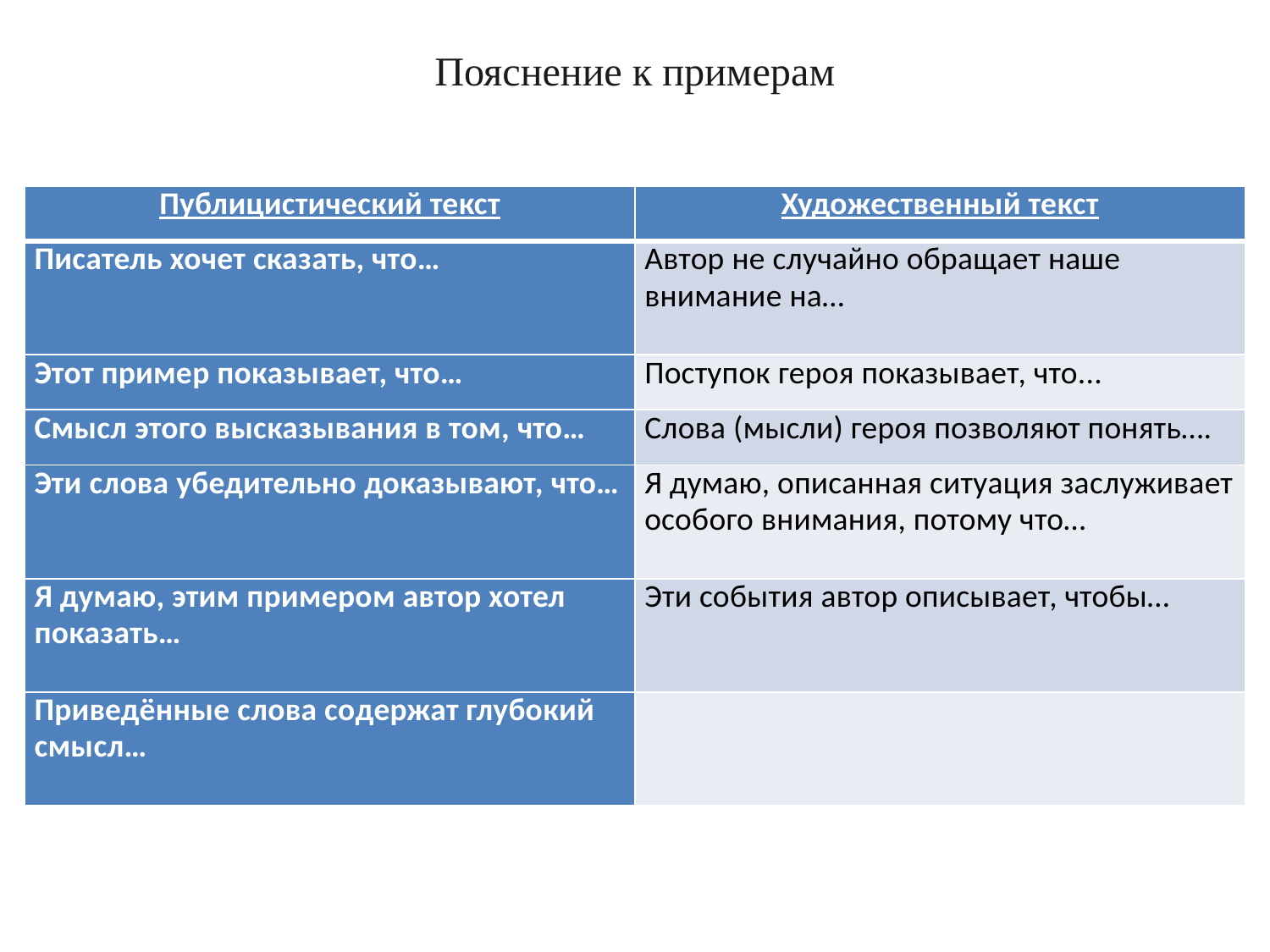

# Пояснение к примерам
| Публицистический текст | Художественный текст |
| --- | --- |
| Писатель хочет сказать, что… | Автор не случайно обращает наше внимание на… |
| Этот пример показывает, что… | Поступок героя показывает, что... |
| Смысл этого высказывания в том, что… | Слова (мысли) героя позволяют понять…. |
| Эти слова убедительно доказывают, что… | Я думаю, описанная ситуация заслуживает особого внимания, потому что… |
| Я думаю, этим примером автор хотел показать… | Эти события автор описывает, чтобы… |
| Приведённые слова содержат глубокий смысл… |  |